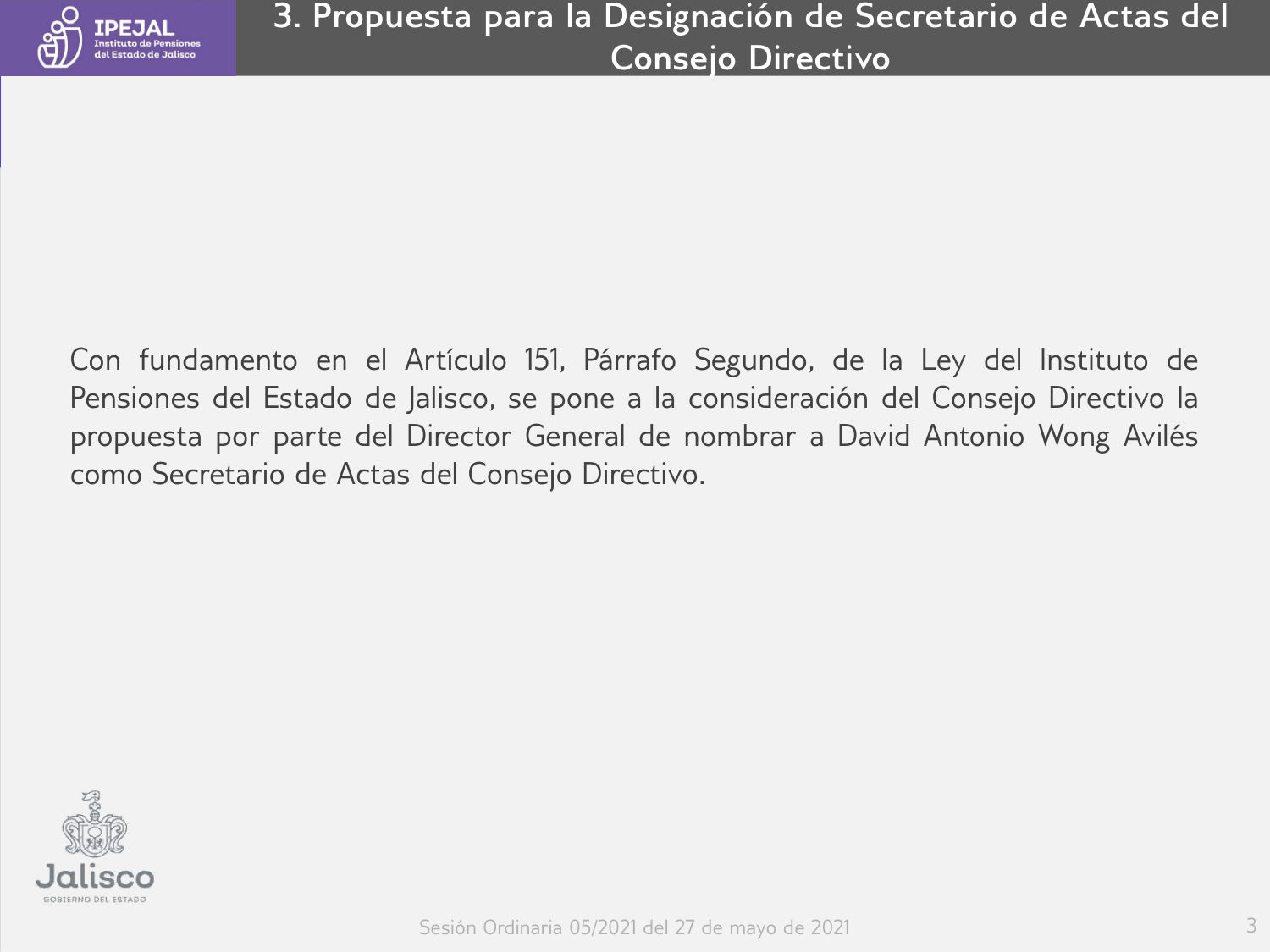

3. Propuesta para la Designación de Secretario de Actas del Consejo Directivo
Con fundamento en el Artículo 151, Párrafo Segundo, de la Ley del Instituto de Pensiones del Estado de Jalisco, se pone a la consideración del Consejo Directivo la propuesta por parte del Director General de nombrar a David Antonio Wong Avilés como Secretario de Actas del Consejo Directivo.

3
Sesión Ordinaria 05/2021 del 27 de mayo de 2021